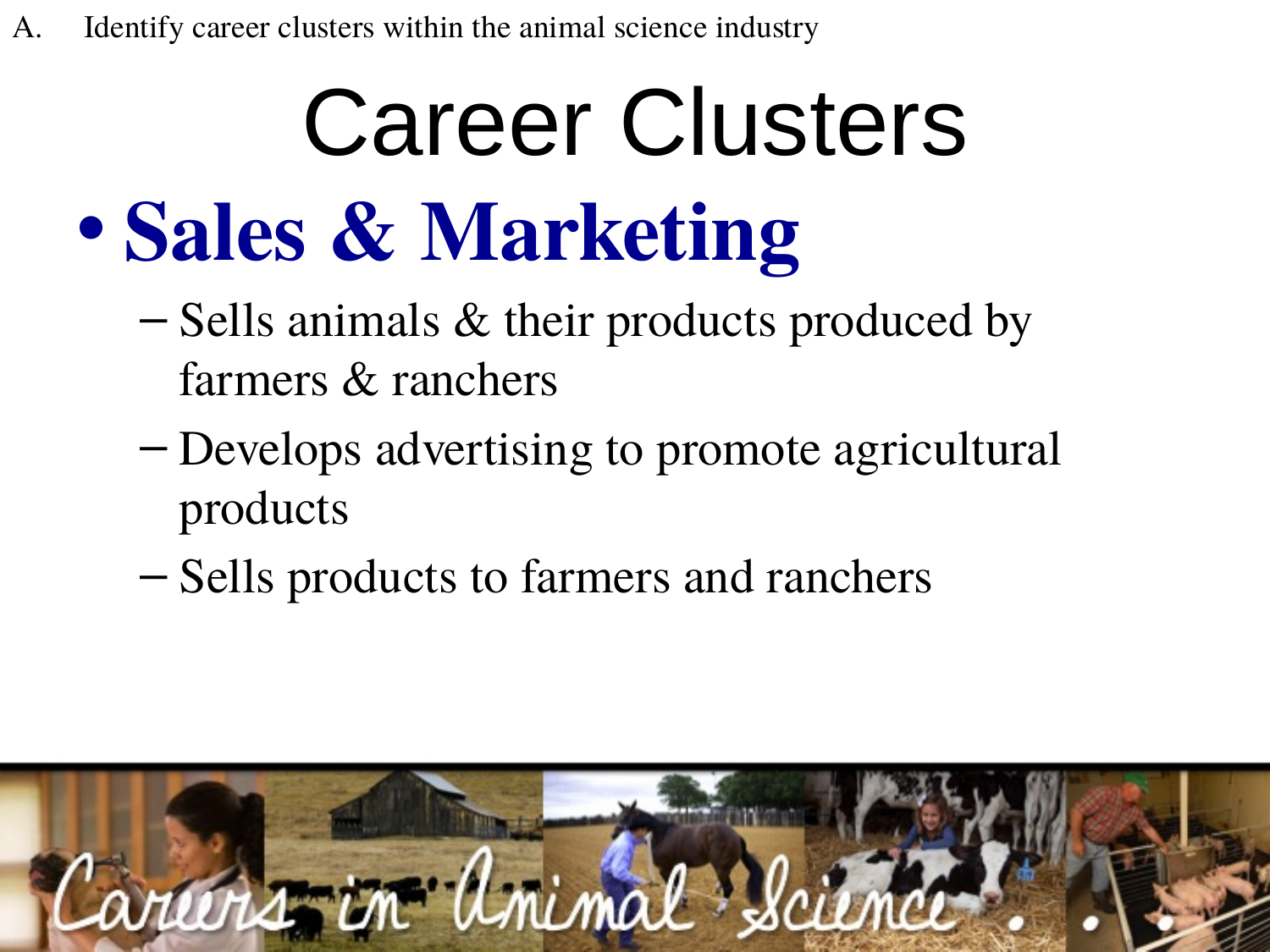

Identify career clusters within the animal science industry
# Career Clusters
Sales & Marketing
Sells animals & their products produced by farmers & ranchers
Develops advertising to promote agricultural products
Sells products to farmers and ranchers